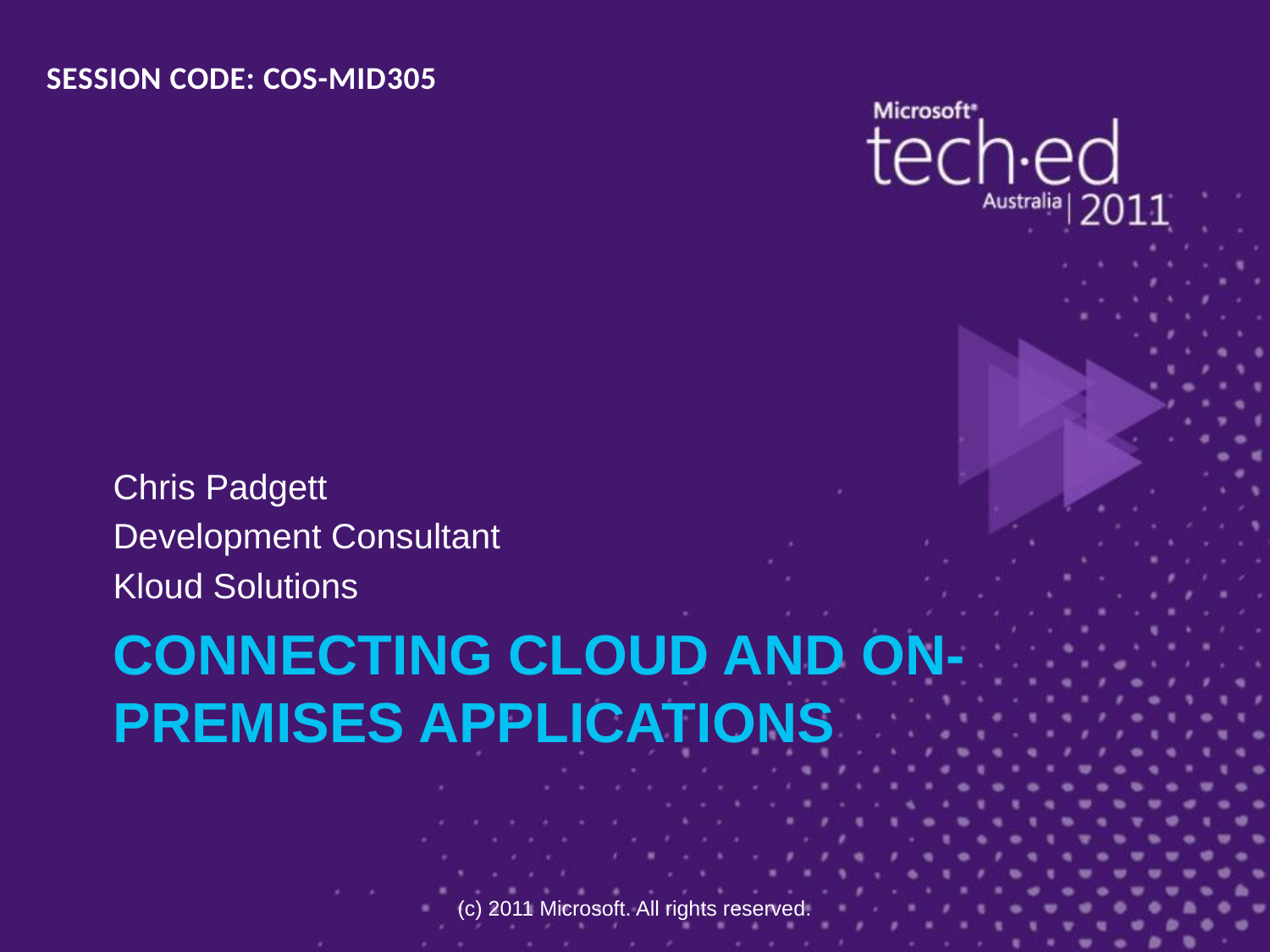

SESSION CODE: COS-MID305
Chris Padgett
Development Consultant
Kloud Solutions
# Connecting Cloud and On-Premises Applications
(c) 2011 Microsoft. All rights reserved.